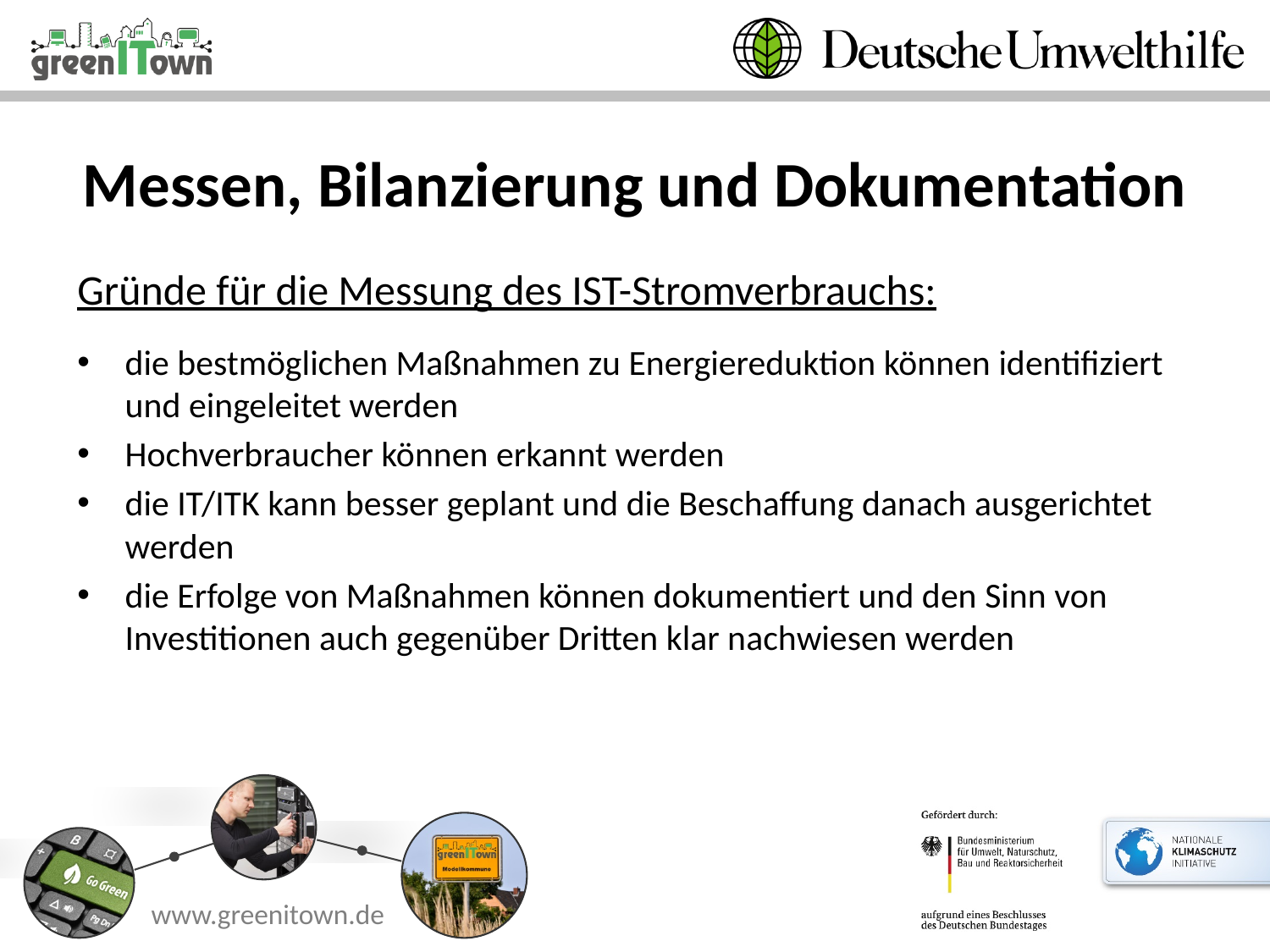

# Messen, Bilanzierung und Dokumentation
Gründe für die Messung des IST-Stromverbrauchs:

die bestmöglichen Maßnahmen zu Energiereduktion können identifiziert und eingeleitet werden
Hochverbraucher können erkannt werden
die IT/ITK kann besser geplant und die Beschaffung danach ausgerichtet werden
die Erfolge von Maßnahmen können dokumentiert und den Sinn von Investitionen auch gegenüber Dritten klar nachwiesen werden